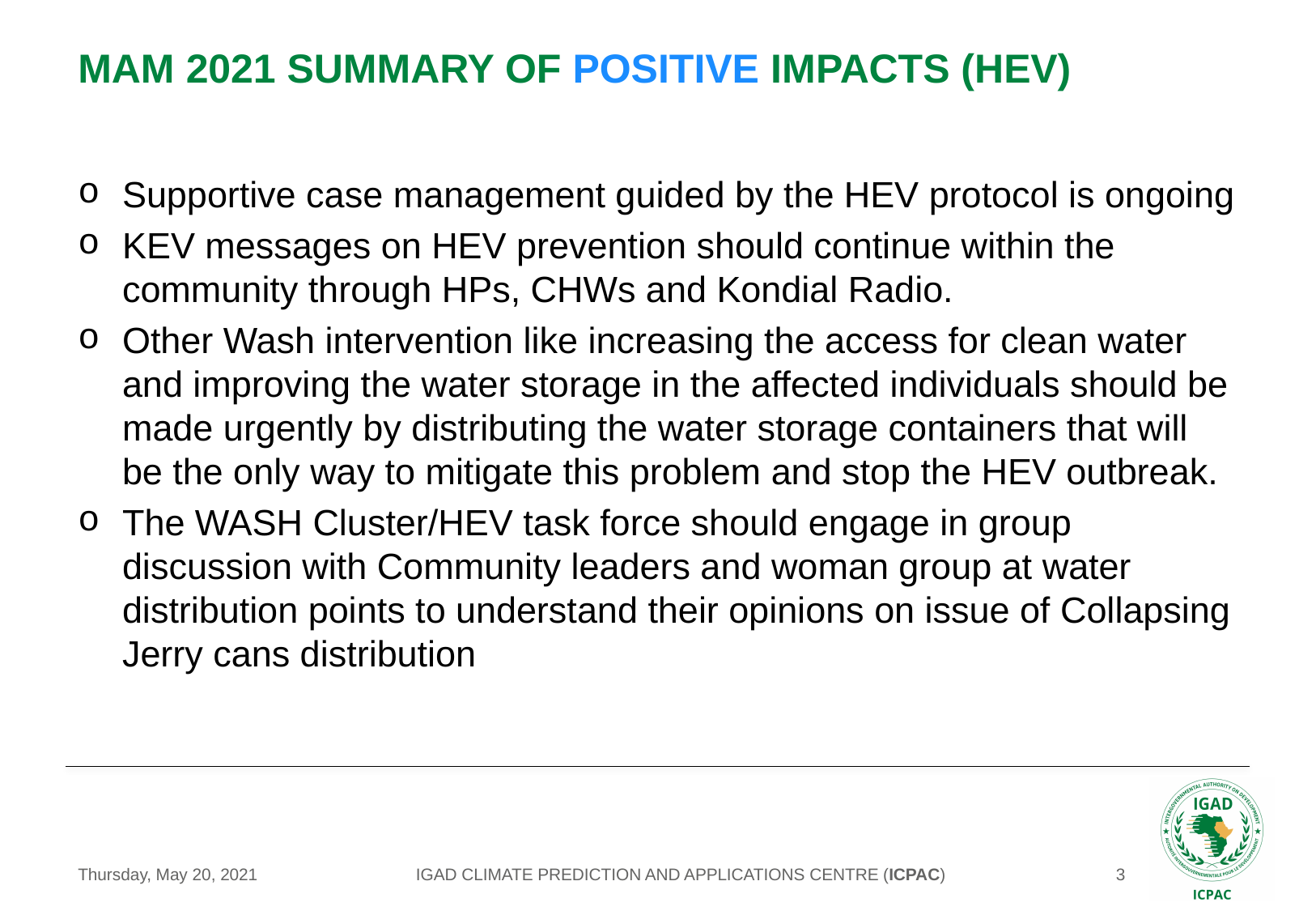

# MAM 2021 summary of positive IMPACTS (HEV)
Supportive case management guided by the HEV protocol is ongoing
KEV messages on HEV prevention should continue within the community through HPs, CHWs and Kondial Radio.
Other Wash intervention like increasing the access for clean water and improving the water storage in the affected individuals should be made urgently by distributing the water storage containers that will be the only way to mitigate this problem and stop the HEV outbreak.
The WASH Cluster/HEV task force should engage in group discussion with Community leaders and woman group at water distribution points to understand their opinions on issue of Collapsing Jerry cans distribution

IGAD CLIMATE PREDICTION AND APPLICATIONS CENTRE (ICPAC)
Thursday, May 20, 2021
3